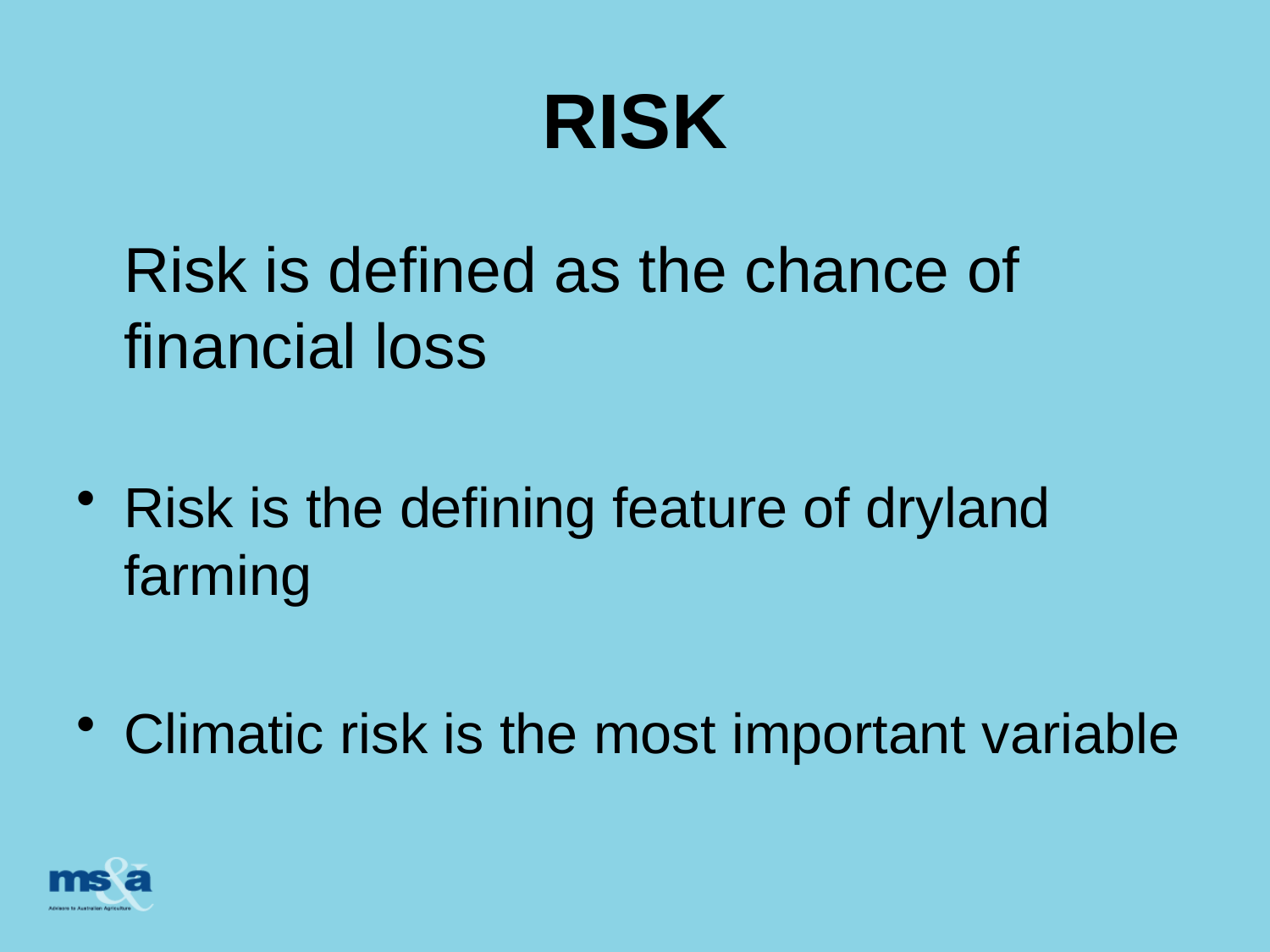

# RISK
	Risk is defined as the chance of financial loss

Risk is the defining feature of dryland farming

Climatic risk is the most important variable